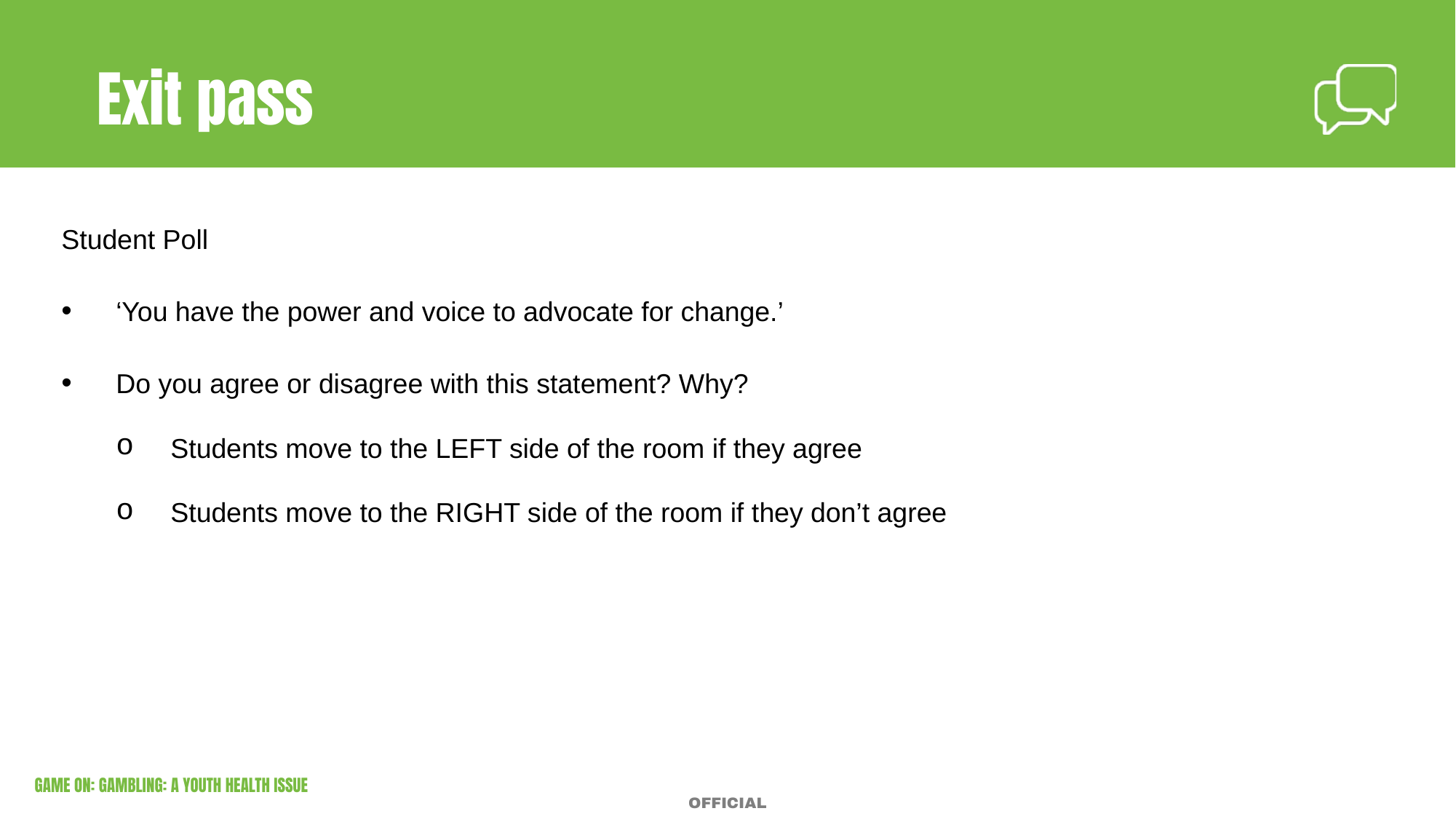

Exit pass
Student Poll
‘You have the power and voice to advocate for change.’
Do you agree or disagree with this statement? Why?
Students move to the LEFT side of the room if they agree
Students move to the RIGHT side of the room if they don’t agree